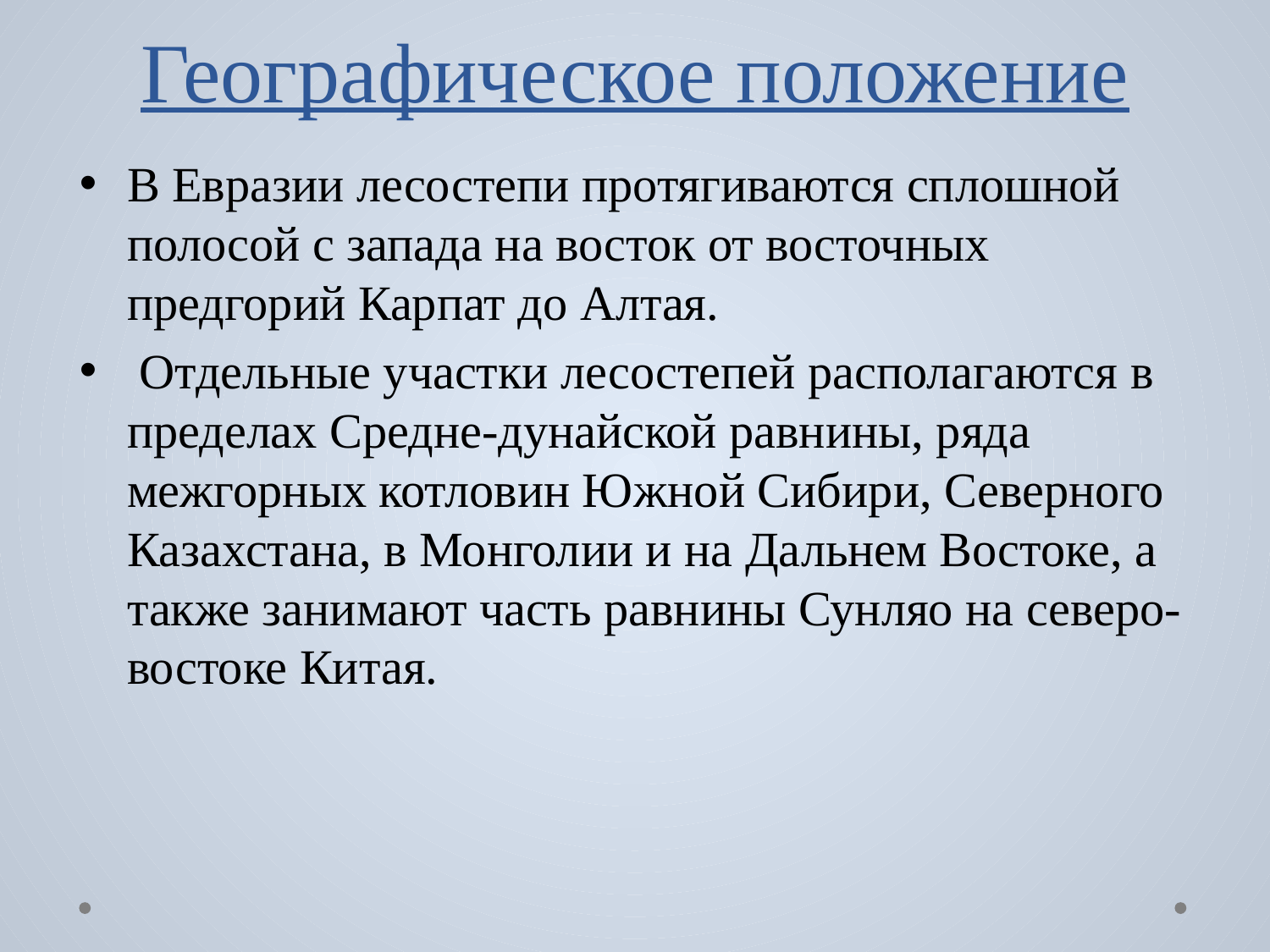

# Географическое положение
В Евразии лесостепи протягиваются сплошной полосой с запада на восток от восточных предгорий Карпат до Алтая.
 Отдельные участки лесостепей располагаются в пределах Средне-дунайской равнины, ряда межгорных котловин Южной Сибири, Северного Казахстана, в Монголии и на Дальнем Востоке, а также занимают часть равнины Сунляо на северо-востоке Китая.